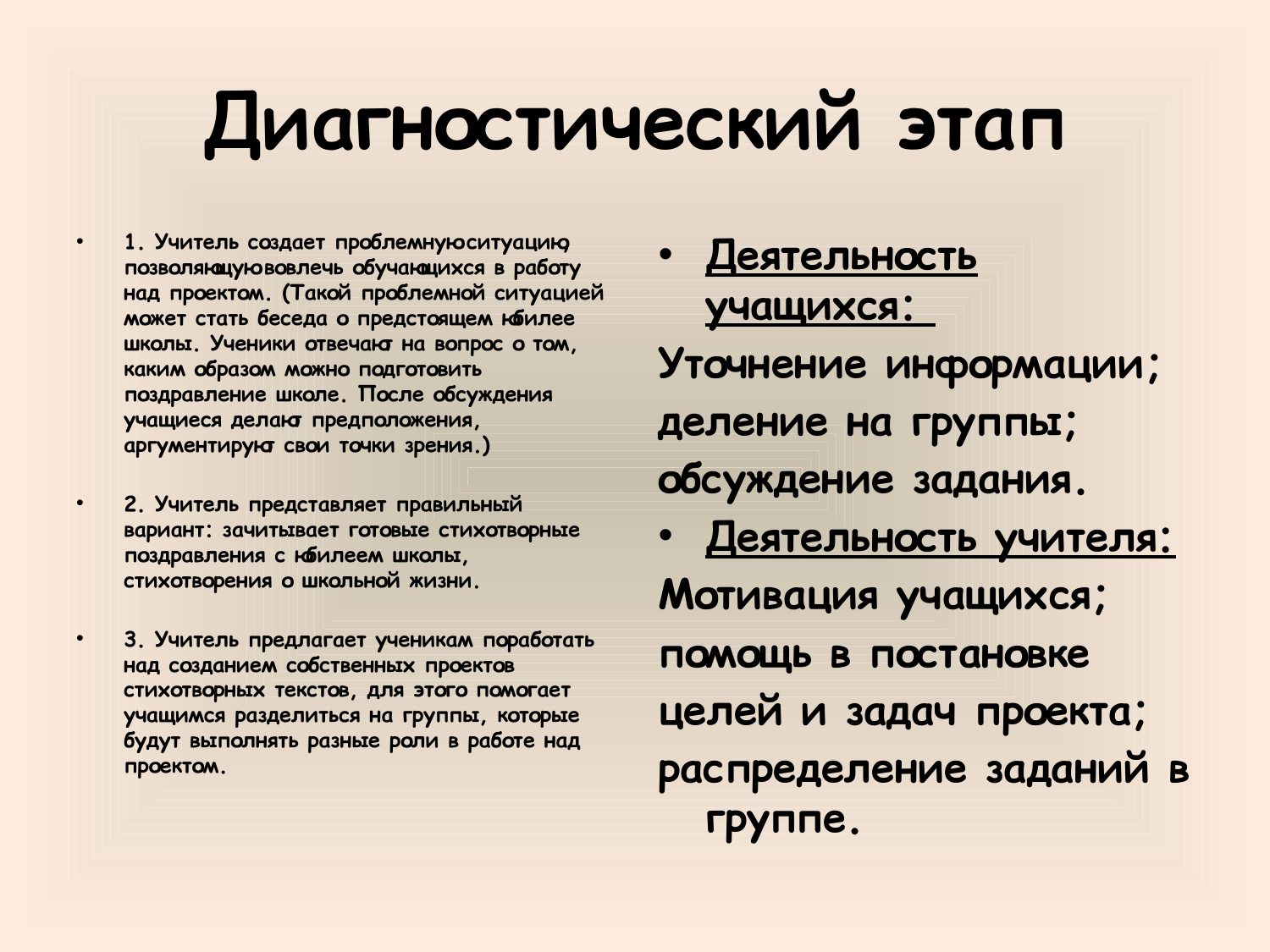

# Диагностический этап
1. Учитель создает проблемную ситуацию, позволяющую вовлечь обучающихся в работу над проектом. (Такой проблемной ситуацией может стать беседа о предстоящем юбилее школы. Ученики отвечают на вопрос о том, каким образом можно подготовить поздравление школе. После обсуждения учащиеся делают предположения, аргументируют свои точки зрения.)

2. Учитель представляет правильный вариант: зачитывает готовые стихотворные поздравления с юбилеем школы, стихотворения о школьной жизни.

3. Учитель предлагает ученикам поработать над созданием собственных проектов стихотворных текстов, для этого помогает учащимся разделиться на группы, которые будут выполнять разные роли в работе над проектом.

Деятельность учащихся:
Уточнение информации;
деление на группы;
обсуждение задания.
Деятельность учителя:
Мотивация учащихся;
помощь в постановке
целей и задач проекта;
распределение заданий в группе.